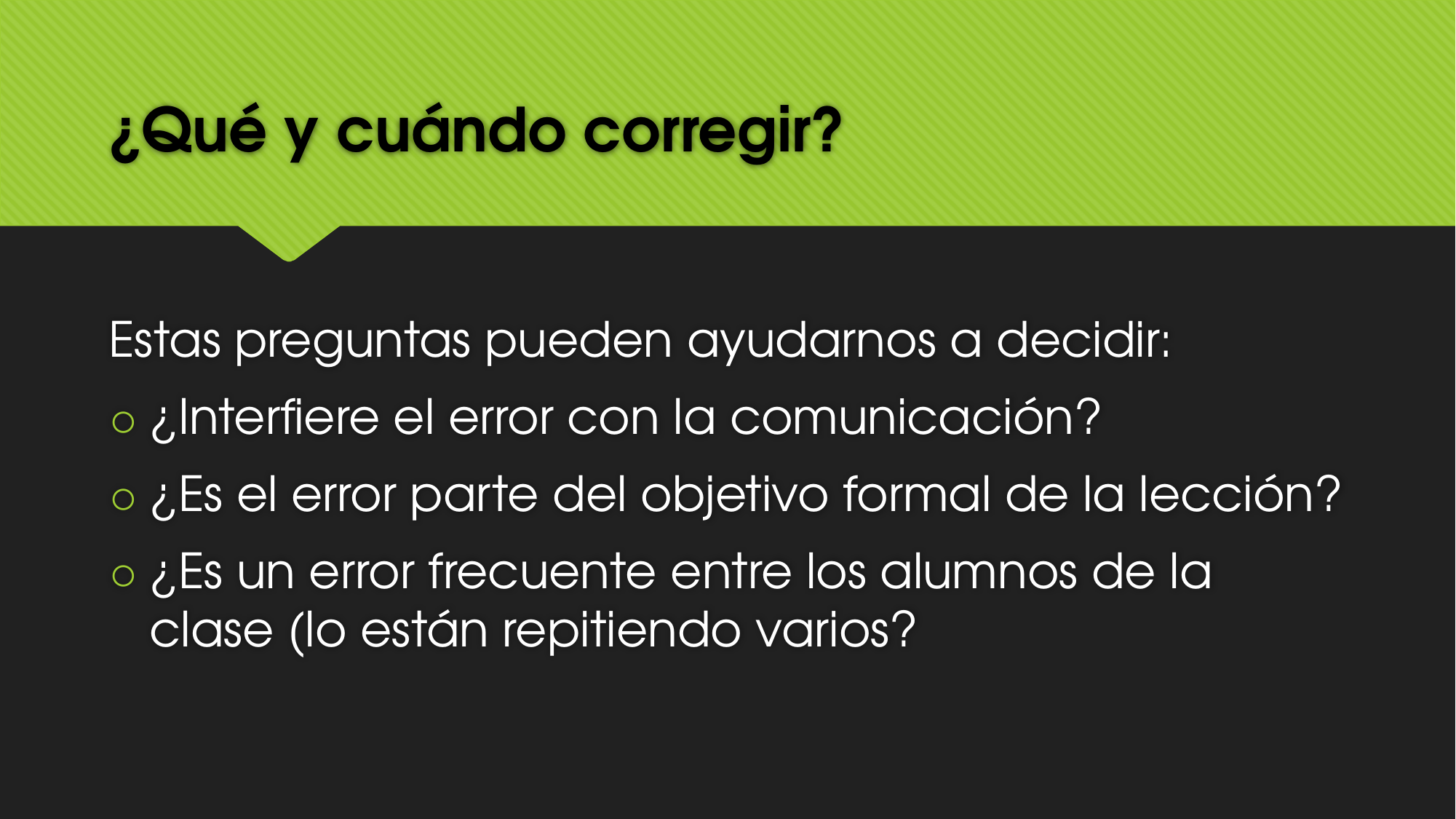

# ¿Qué y cuándo corregir?
Estas preguntas pueden ayudarnos a decidir:
¿Interfiere el error con la comunicación?
¿Es el error parte del objetivo formal de la lección?
¿Es un error frecuente entre los alumnos de la clase (lo están repitiendo varios?